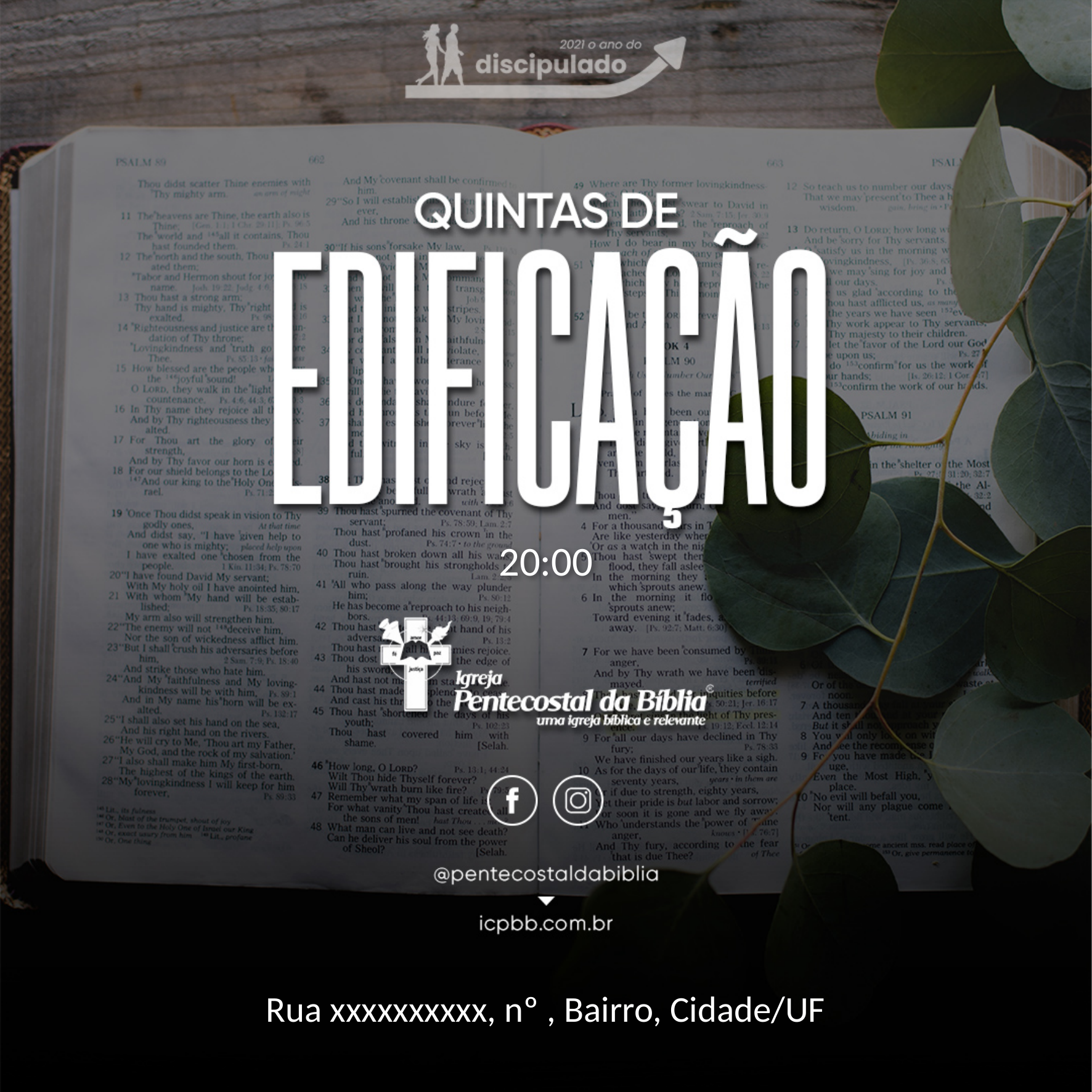

20:00
Rua xxxxxxxxxx, nº , Bairro, Cidade/UF